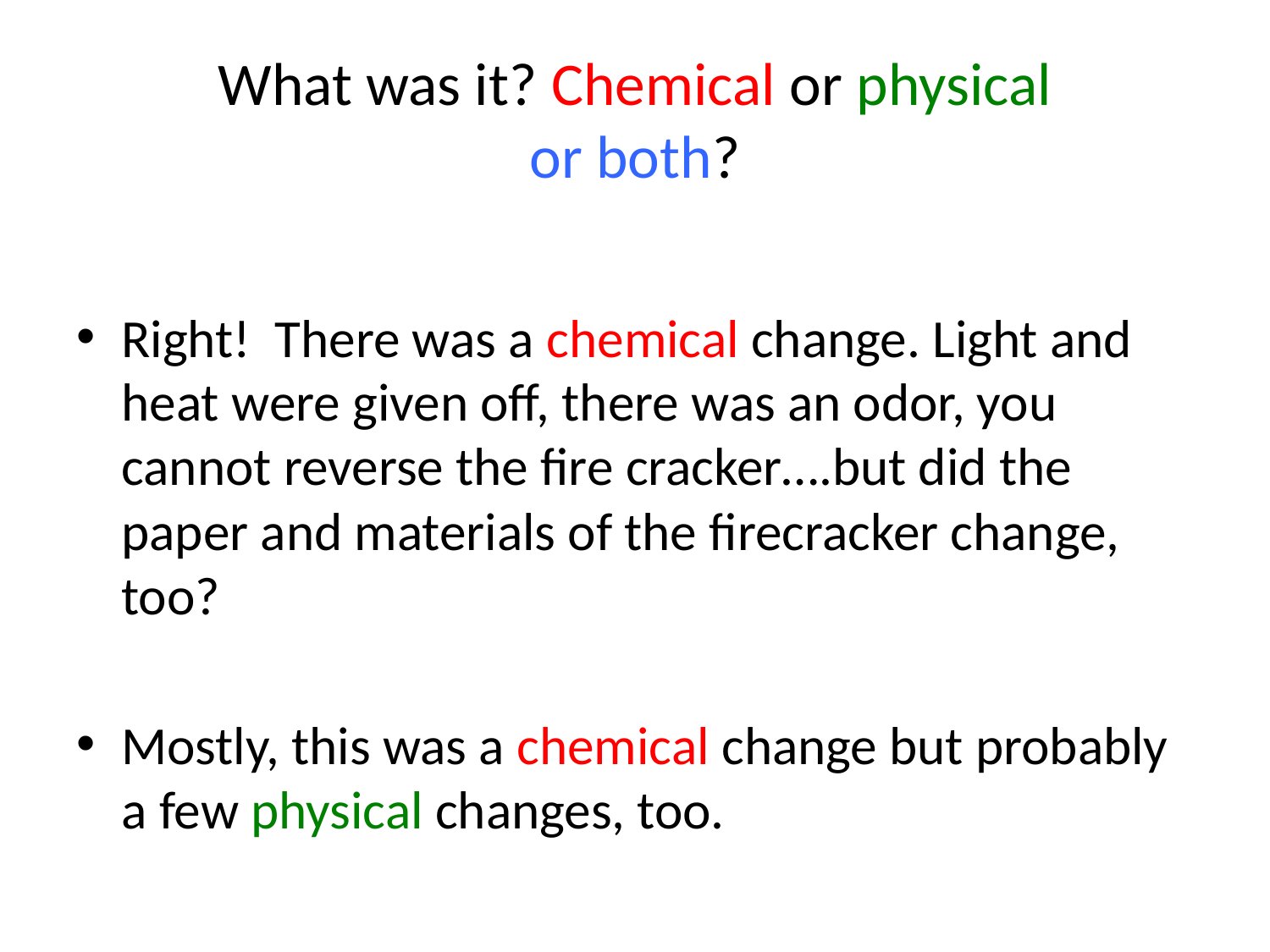

# What was it? Chemical or physical or both?

Right!  There was a chemical change. Light and heat were given off, there was an odor, you cannot reverse the fire cracker….but did the paper and materials of the firecracker change, too?

Mostly, this was a chemical change but probably a few physical changes, too.